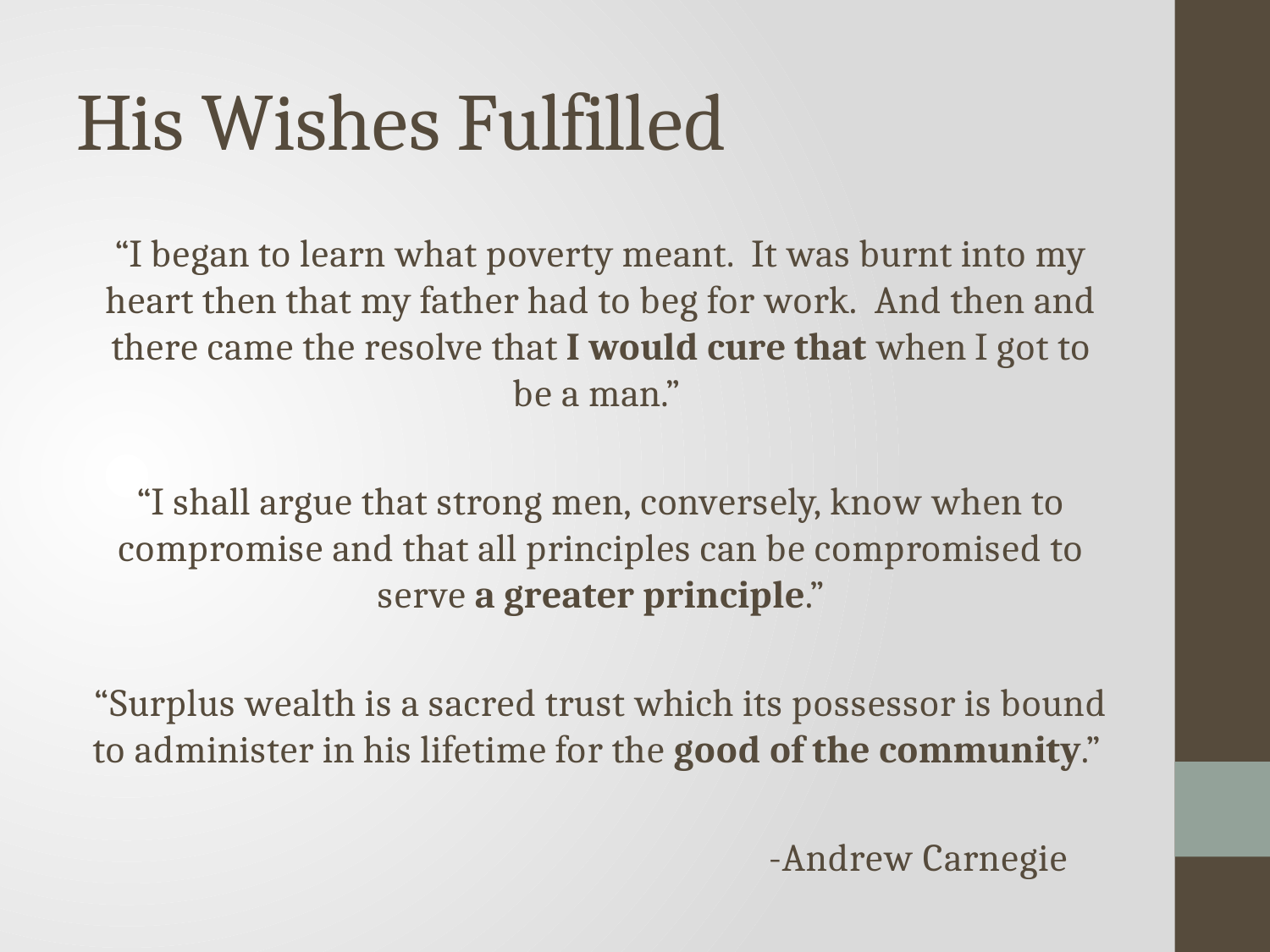

# His Wishes Fulfilled
“I began to learn what poverty meant.  It was burnt into my heart then that my father had to beg for work.  And then and there came the resolve that I would cure that when I got to be a man.”

“I shall argue that strong men, conversely, know when to compromise and that all principles can be compromised to serve a greater principle.”

“Surplus wealth is a sacred trust which its possessor is bound to administer in his lifetime for the good of the community.”

					-Andrew Carnegie